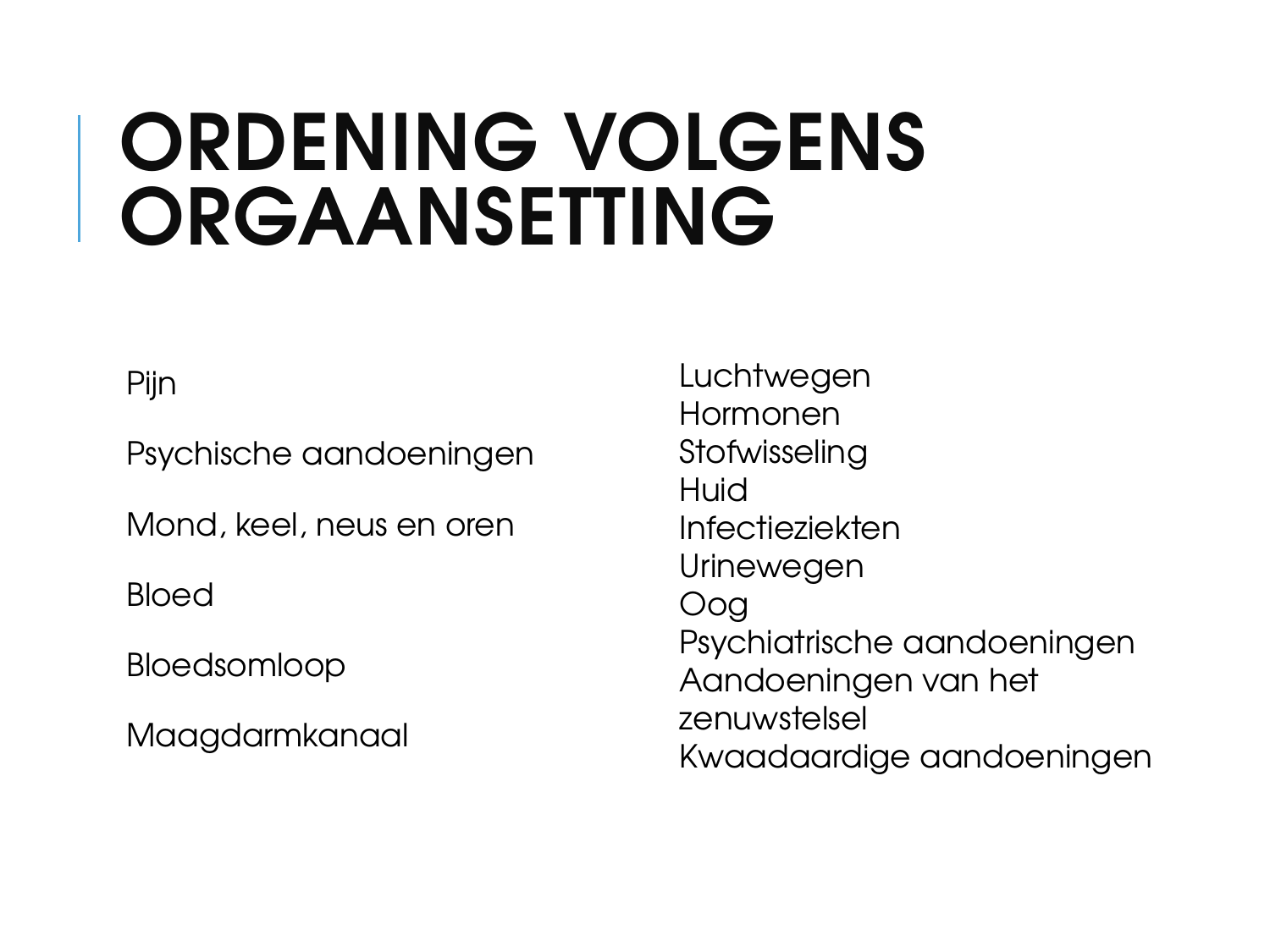

# Ordening volgens orgaansetting
Pijn
Psychische aandoeningen
Mond, keel, neus en oren
Bloed
Bloedsomloop
Maagdarmkanaal

Luchtwegen
Hormonen
Stofwisseling
Huid
Infectieziekten
Urinewegen
Oog
Psychiatrische aandoeningen
Aandoeningen van het zenuwstelsel
Kwaadaardige aandoeningen